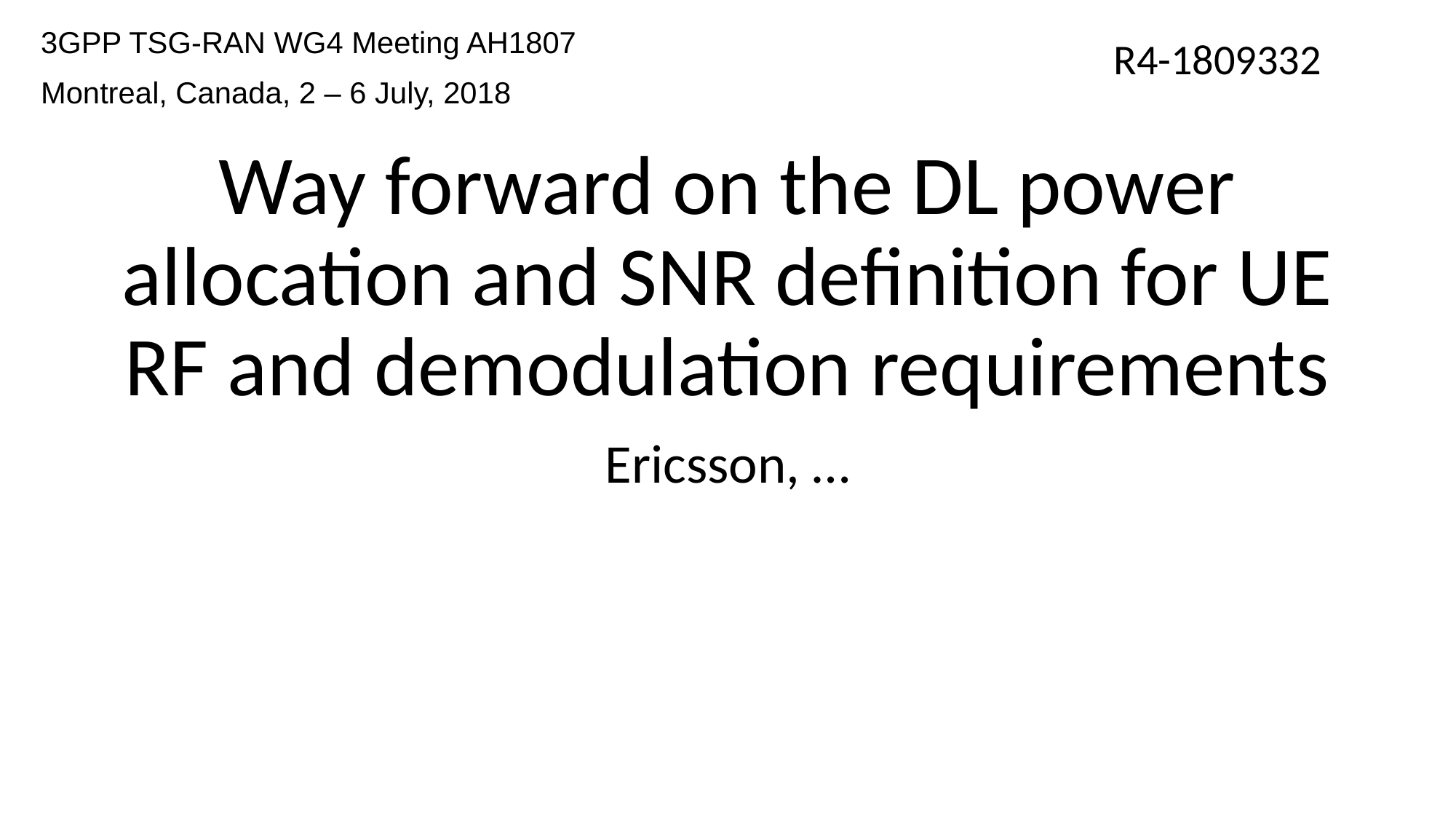

3GPP TSG-RAN WG4 Meeting AH1807
Montreal, Canada, 2 – 6 July, 2018
R4-1809332
# Way forward on the DL power allocation and SNR definition for UE RF and demodulation requirements
Ericsson, …